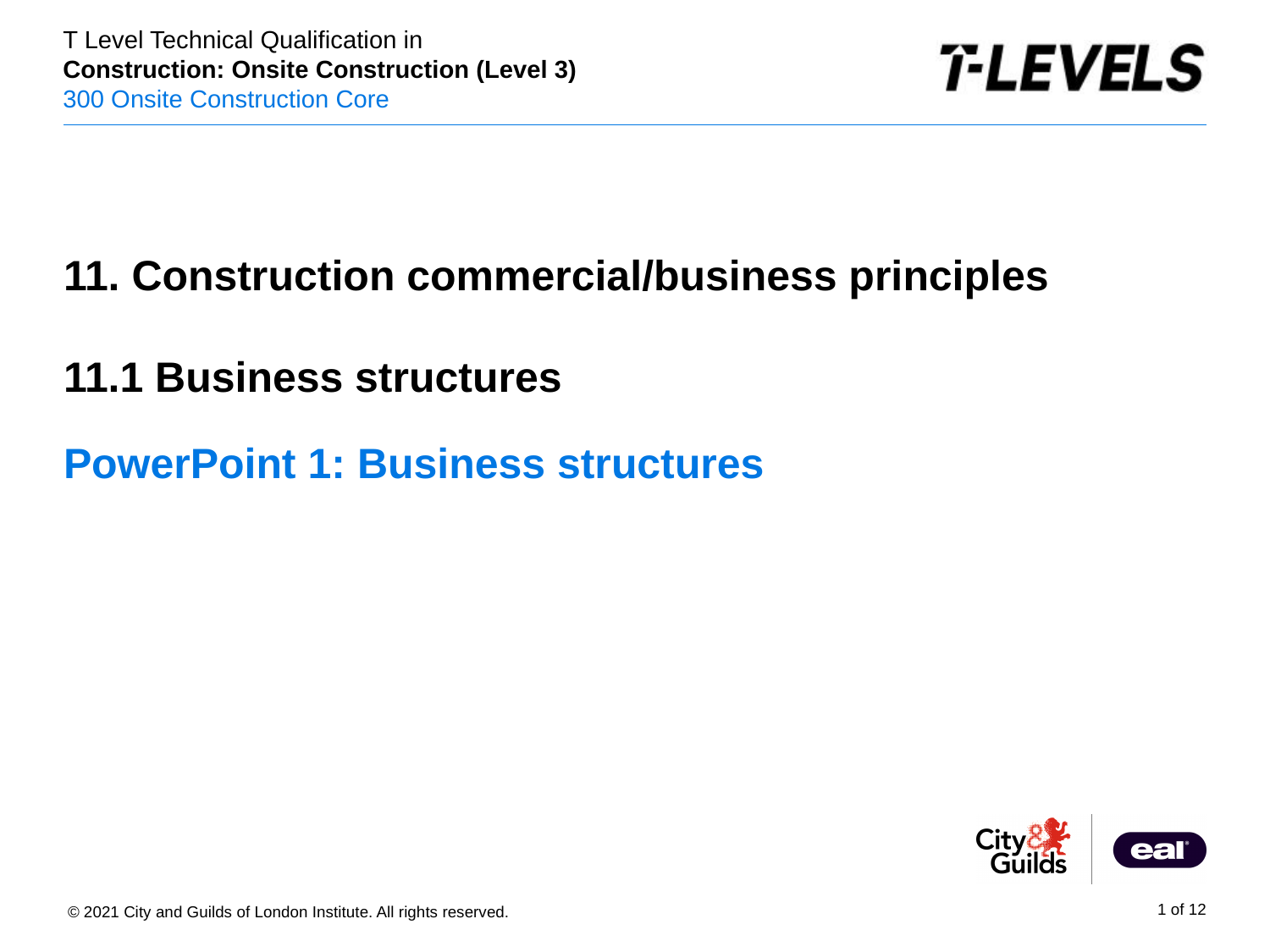

11. Construction commercial/business principles

11.1 Business structures

# PowerPoint 1: Business structures